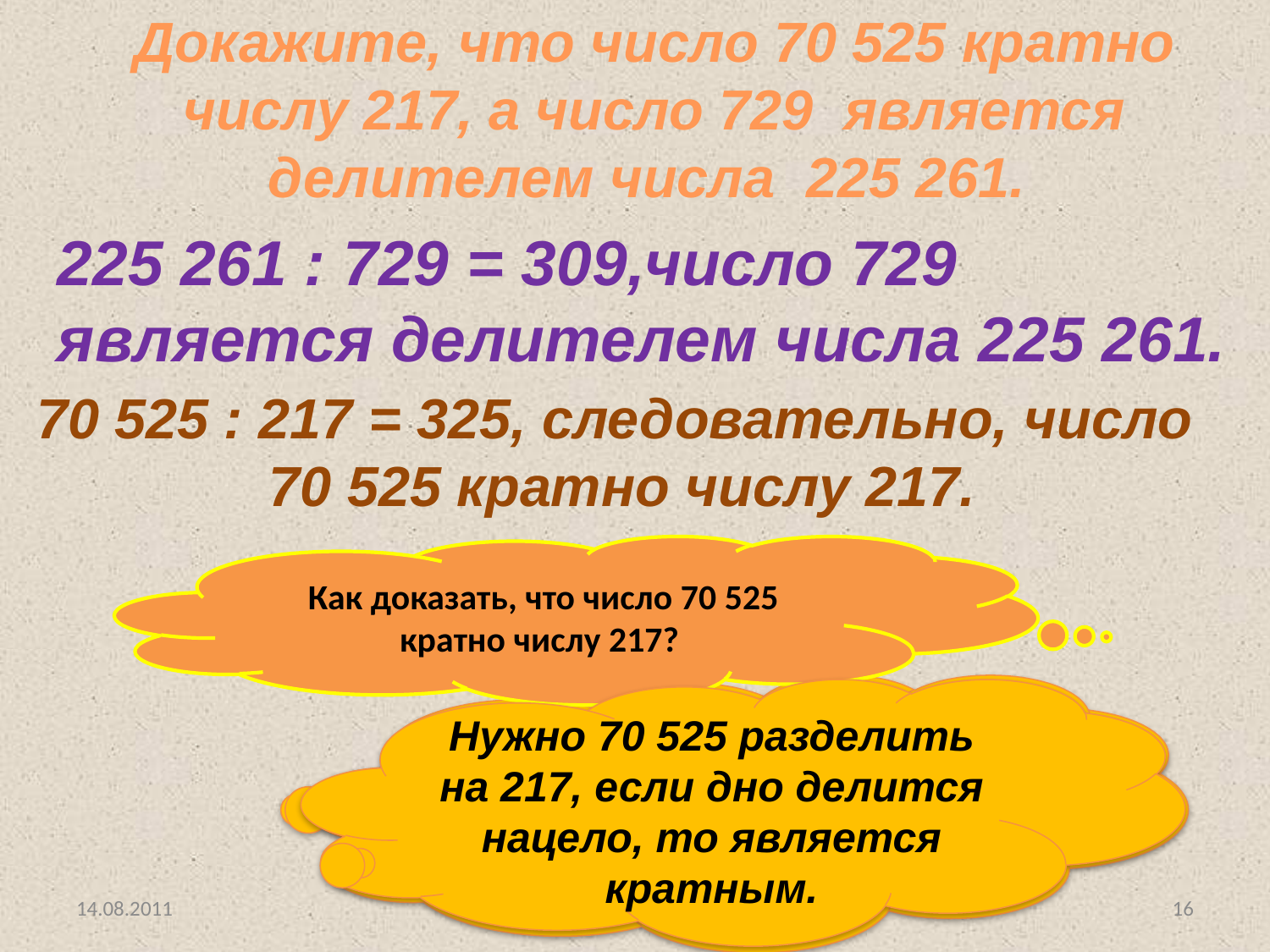

Докажите, что число 70 525 кратно числу 217, а число 729  является делителем числа  225 261.
225 261 : 729 = 309,число 729 является делителем числа 225 261.
70 525 : 217 = 325, следовательно, число
70 525 кратно числу 217.
Как доказать, что число 70 525 кратно числу 217?
Нужно 225 261 разделить на 729, если оно делится
без остатка, то число 729 является делителем числа 225 261.

Нужно 70 525 разделить на 217, если дно делится нацело, то является кратным.

14.08.2011
www.konspekturoka.ru
16